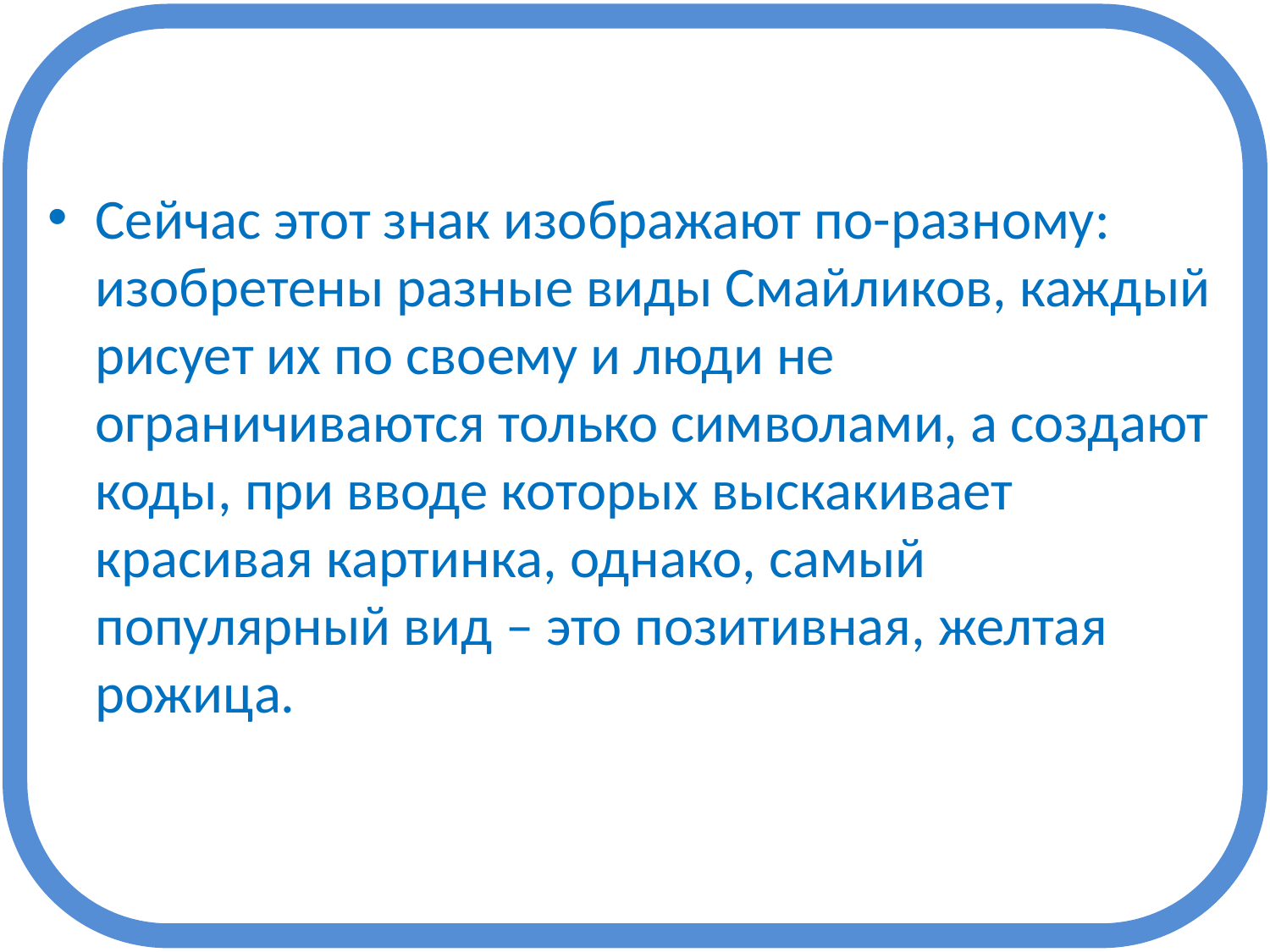

Сейчас этот знак изображают по-разному: изобретены разные виды Смайликов, каждый рисует их по своему и люди не ограничиваются только символами, а создают коды, при вводе которых выскакивает красивая картинка, однако, самый популярный вид – это позитивная, желтая рожица.